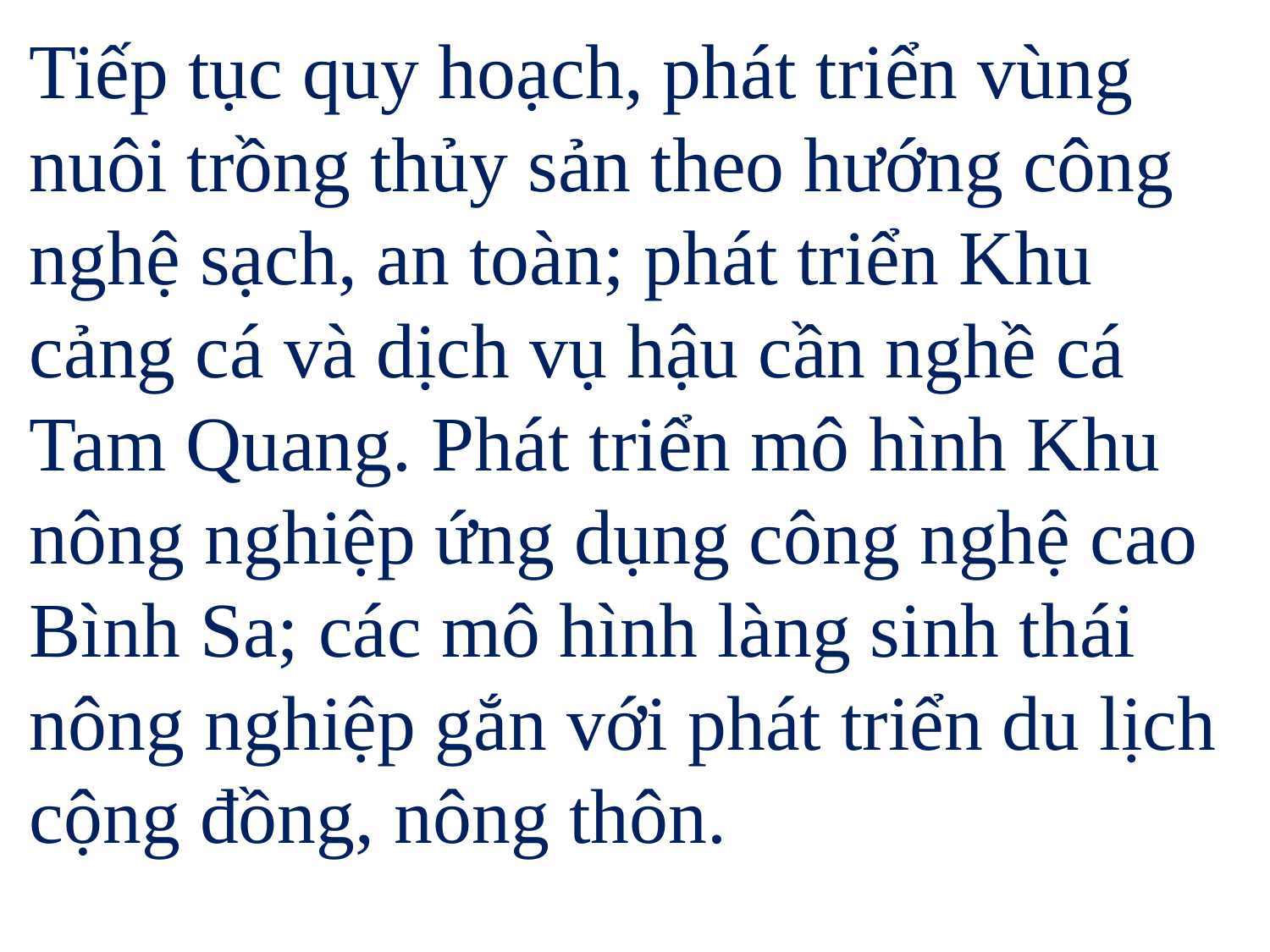

Tiếp tục quy hoạch, phát triển vùng nuôi trồng thủy sản theo hướng công nghệ sạch, an toàn; phát triển Khu cảng cá và dịch vụ hậu cần nghề cá Tam Quang. Phát triển mô hình Khu nông nghiệp ứng dụng công nghệ cao Bình Sa; các mô hình làng sinh thái nông nghiệp gắn với phát triển du lịch cộng đồng, nông thôn.